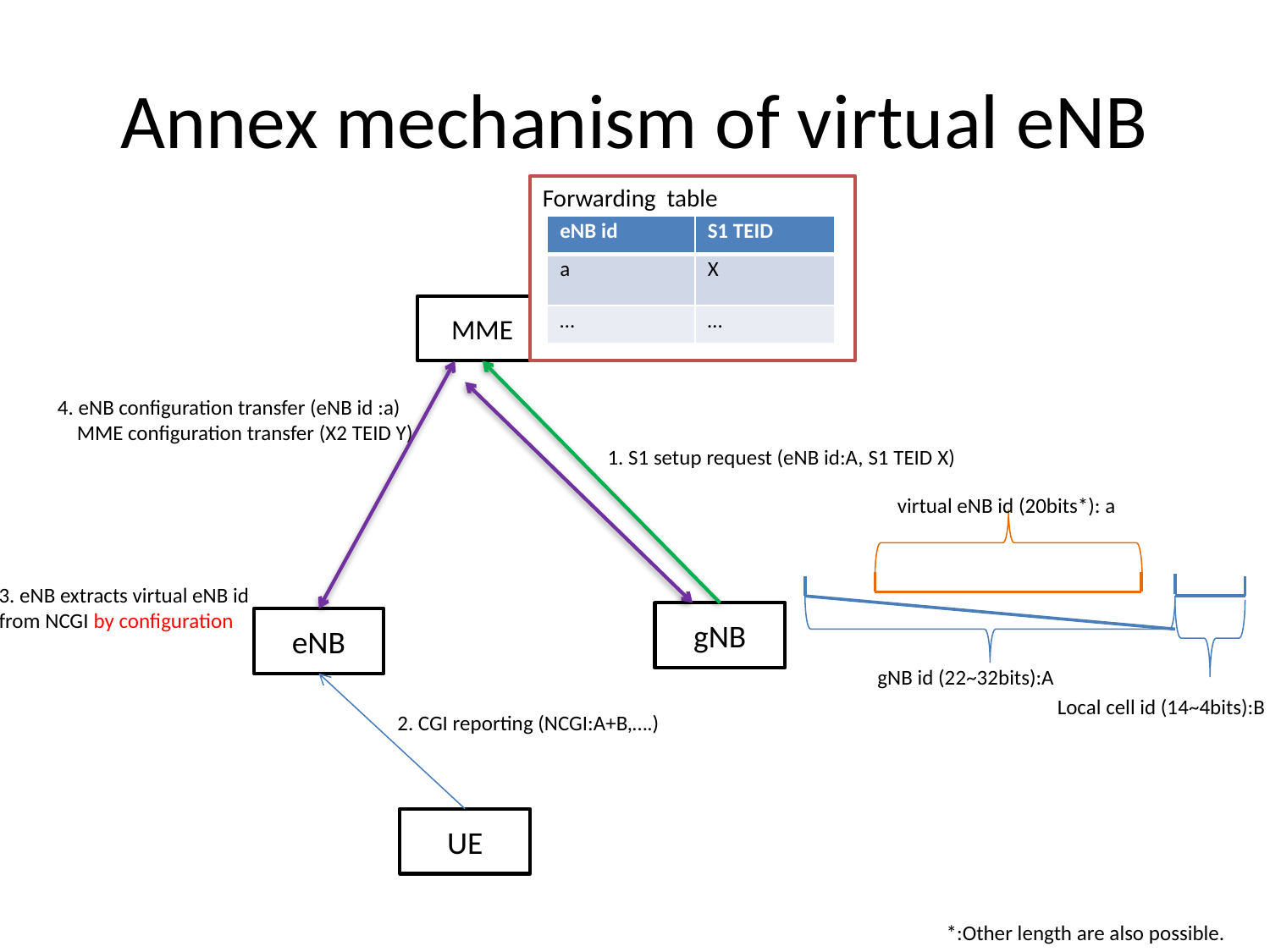

# Annex mechanism of virtual eNB
Forwarding  table
| eNB id | S1 TEID |
| --- | --- |
| a | X |
| … | … |
MME
4. eNB configuration transfer (eNB id :a)
    MME configuration transfer (X2 TEID Y)

1. S1 setup request (eNB id:A, S1 TEID X)

virtual eNB id (20bits*): a
3. eNB extracts virtual eNB id
from NCGI by configuration
gNB

eNB
gNB id (22~32bits):A
Local cell id (14~4bits):B
2. CGI reporting (NCGI:A+B,….)
UE
*:Other length are also possible.